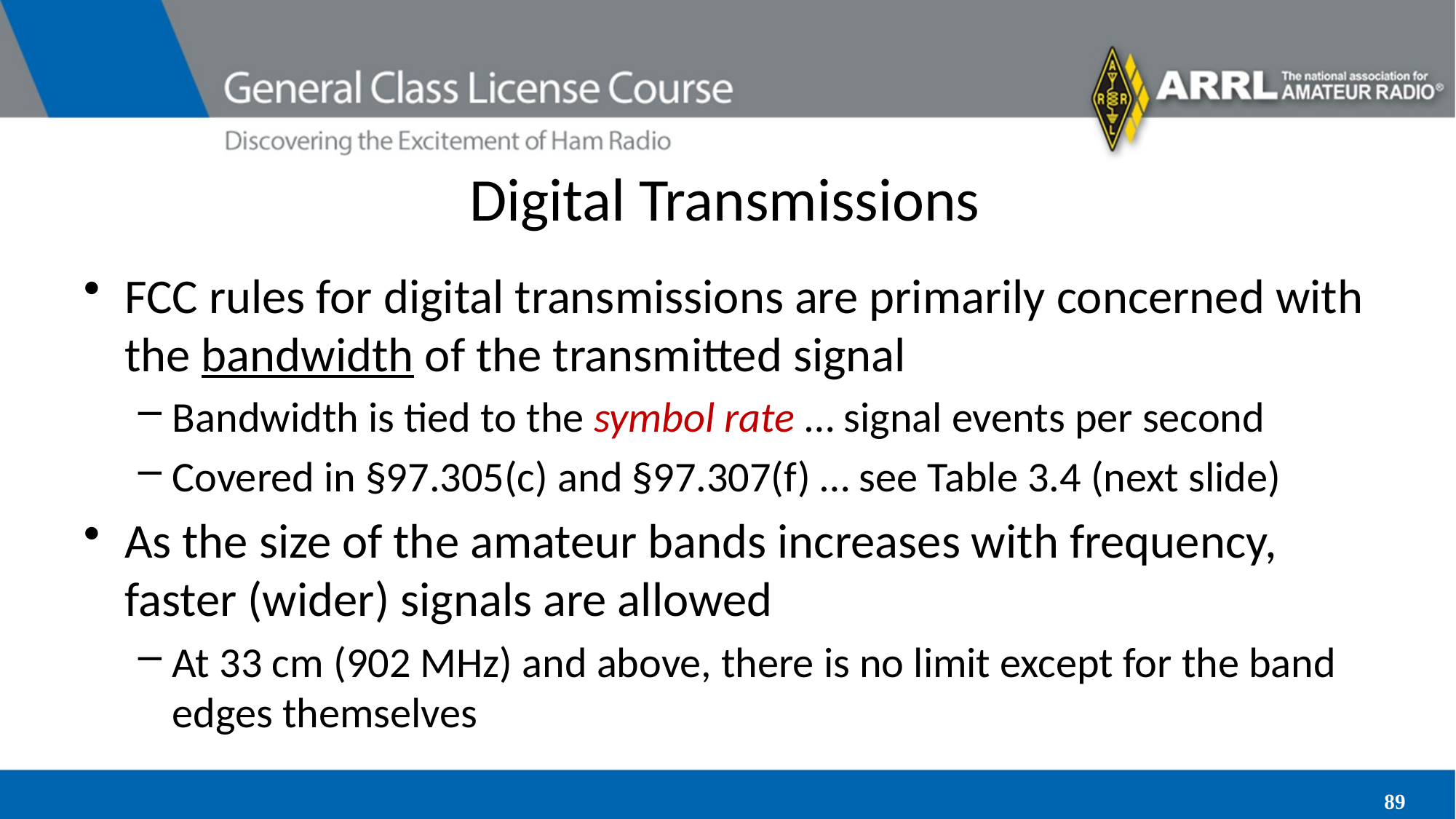

# Digital Transmissions
FCC rules for digital transmissions are primarily concerned with the bandwidth of the transmitted signal
Bandwidth is tied to the symbol rate … signal events per second
Covered in §97.305(c) and §97.307(f) … see Table 3.4 (next slide)
As the size of the amateur bands increases with frequency, faster (wider) signals are allowed
At 33 cm (902 MHz) and above, there is no limit except for the band edges themselves